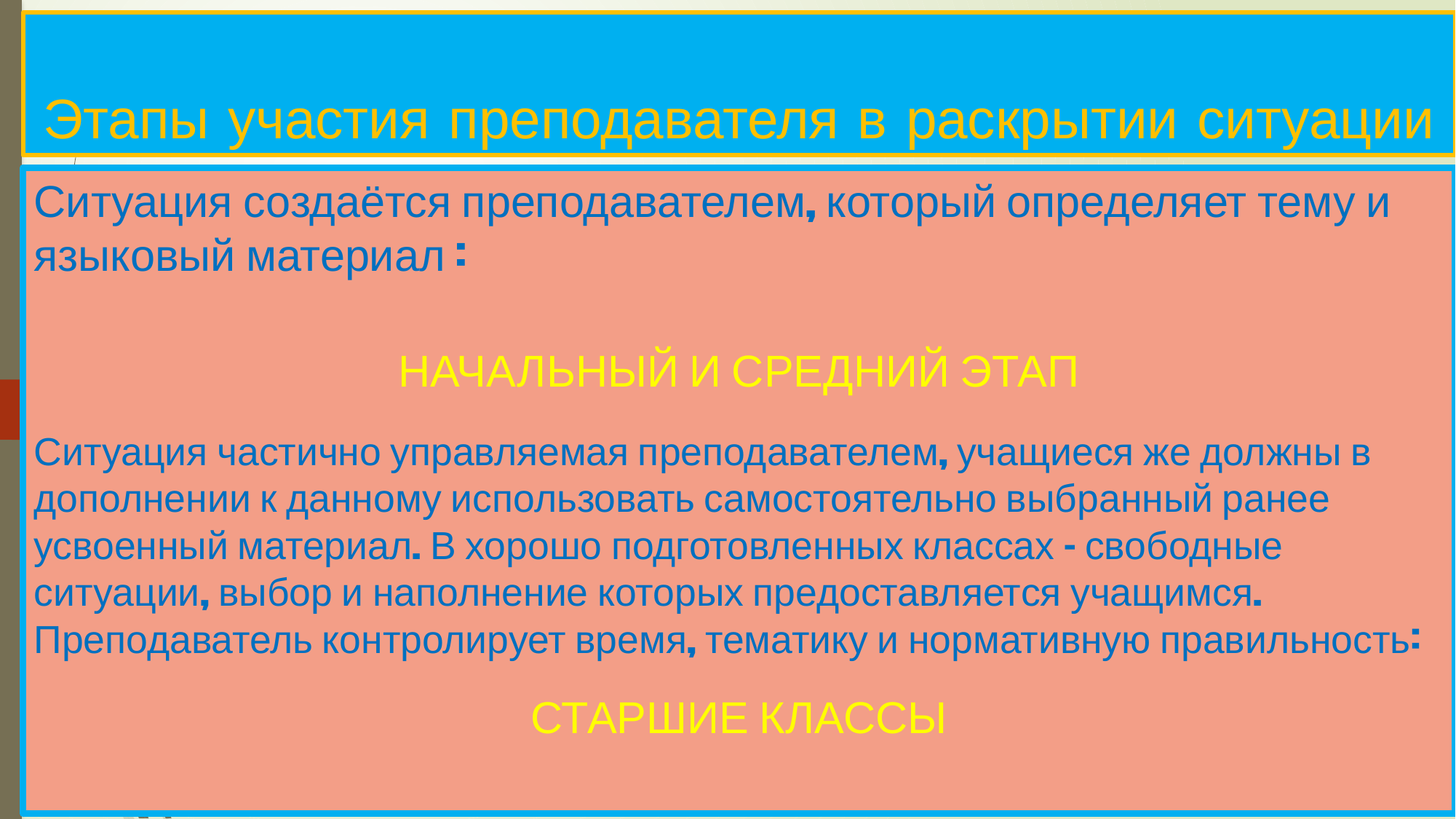

# Этапы участия преподавателя в раскрытии ситуации
Ситуация создаётся преподавателем, который определяет тему и языковый материал :

НАЧАЛЬНЫЙ И СРЕДНИЙ ЭТАП

Ситуация частично управляемая преподавателем, учащиеся же должны в дополнении к данному использовать самостоятельно выбранный ранее усвоенный материал. В хорошо подготовленных классах – свободные ситуации, выбор и наполнение которых предоставляется учащимся. Преподаватель контролирует время, тематику и нормативную правильность:

СТАРШИЕ КЛАССЫ